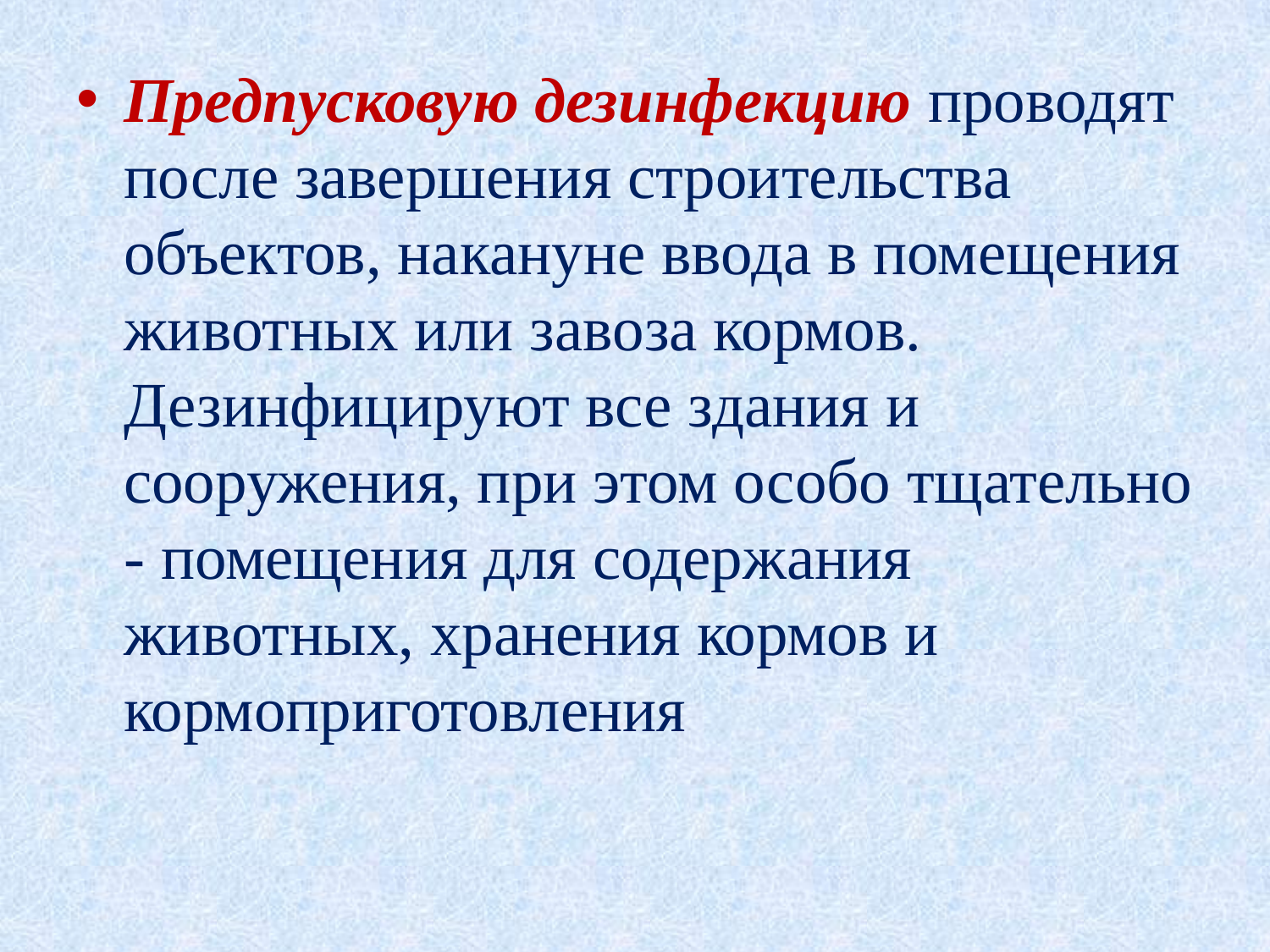

Предпусковую дезинфекцию проводят после завершения строительства объектов, накануне ввода в помещения животных или завоза кормов. Дезинфицируют все здания и сооружения, при этом особо тщательно - помещения для содержания животных, хранения кормов и кормоприготовления